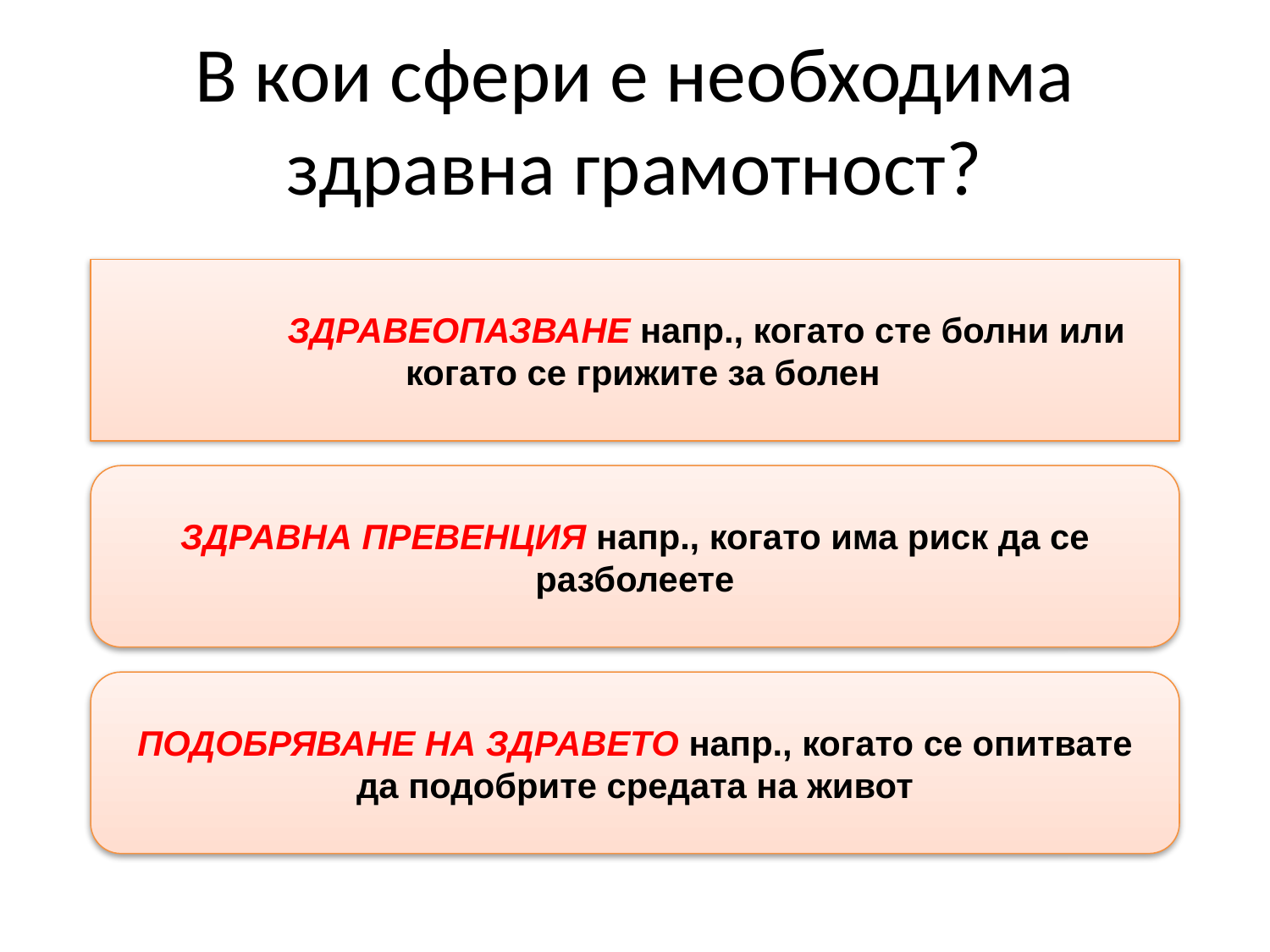

# В кои сфери е необходима здравна грамотност?
	ЗДРАВЕОПАЗВАНЕ напр., когато сте болни или когато се грижите за болен
ЗДРАВНА ПРЕВЕНЦИЯ напр., когато има риск да се разболеете
ПОДОБРЯВАНЕ НА ЗДРАВЕТО напр., когато се опитвате да подобрите средата на живот